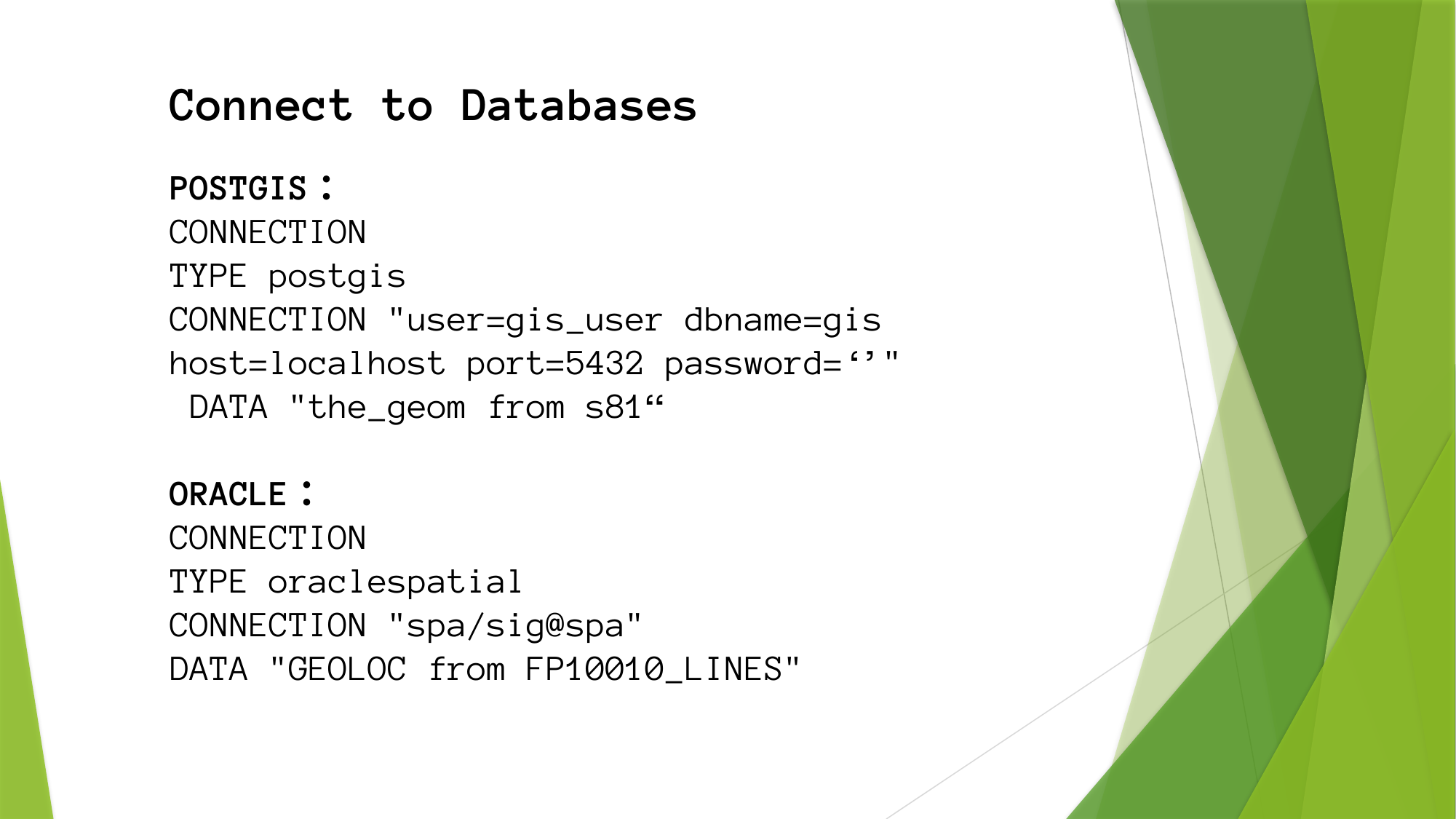

Connect to Databases

POSTGIS：
CONNECTION
TYPE postgis
CONNECTION "user=gis_user dbname=gis host=localhost port=5432 password=‘’"
 DATA "the_geom from s81“

ORACLE：
CONNECTION
TYPE oraclespatial
CONNECTION "spa/sig@spa"
DATA "GEOLOC from FP10010_LINES"